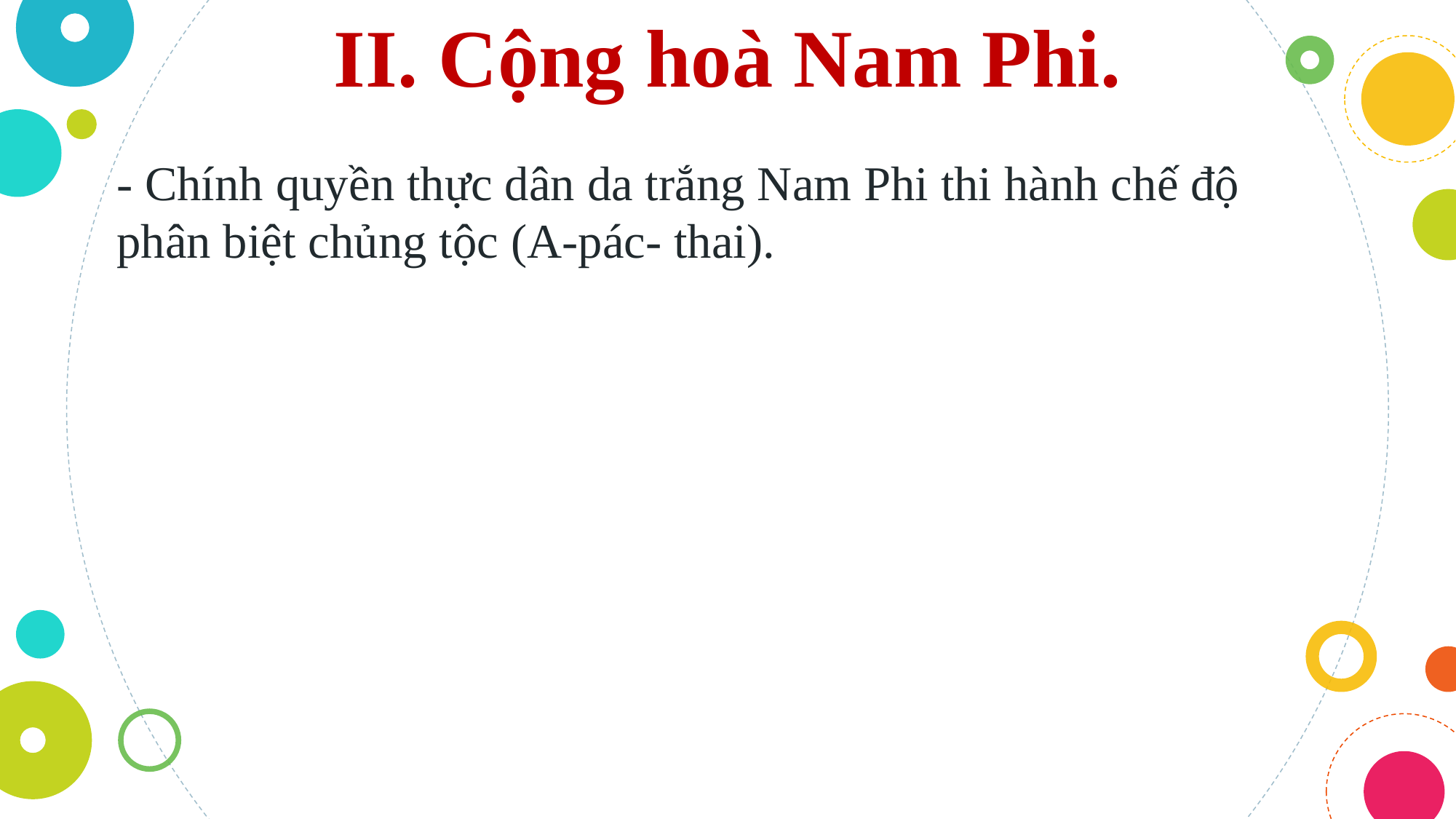

II. Cộng hoà Nam Phi.
- Chính quyền thực dân da trắng Nam Phi thi hành chế độ phân biệt chủng tộc (A-pác- thai).